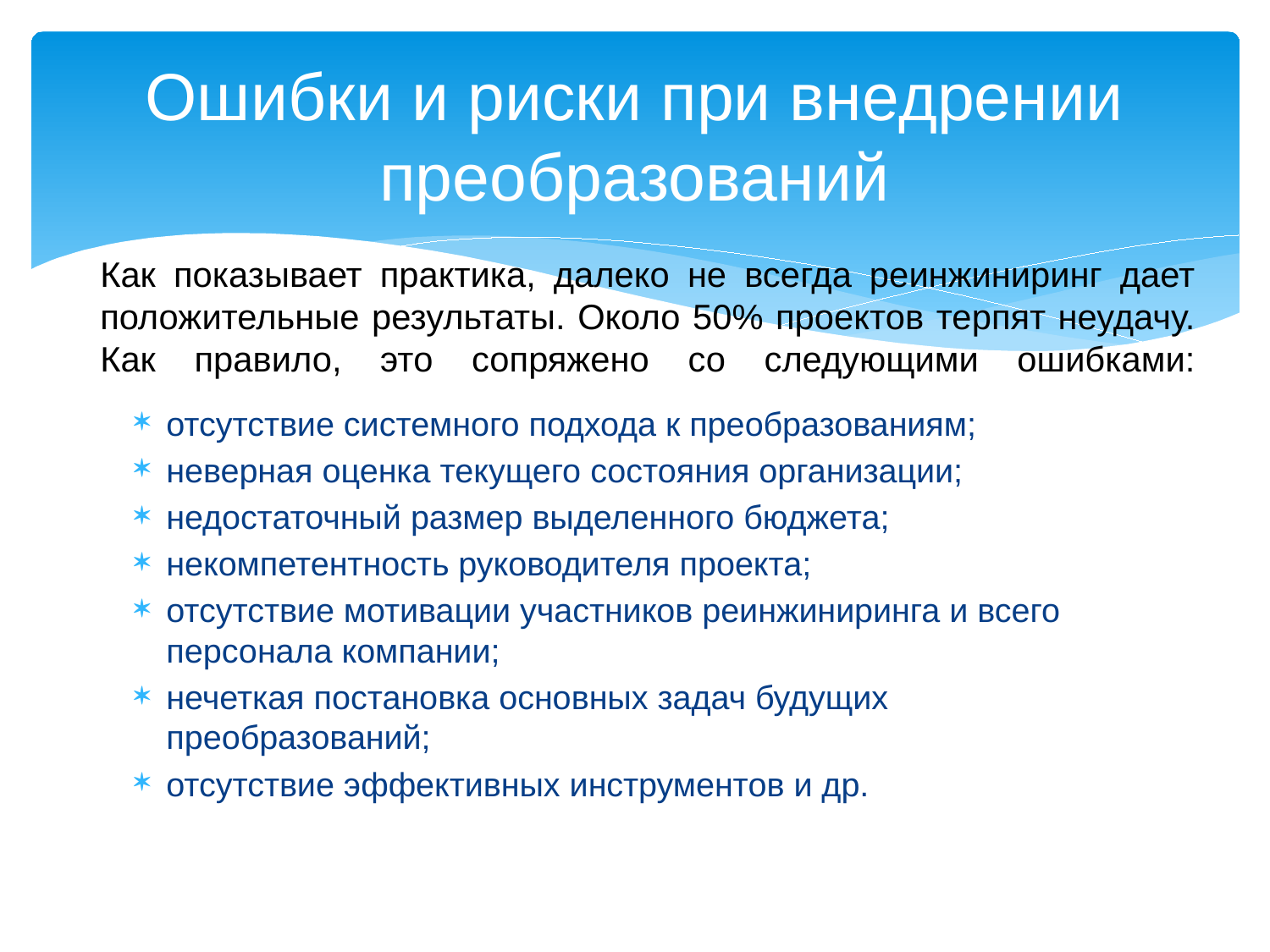

# Ошибки и риски при внедрении преобразований
Как показывает практика, далеко не всегда реинжиниринг дает положительные результаты. Около 50% проектов терпят неудачу. Как правило, это сопряжено со следующими ошибками:
отсутствие системного подхода к преобразованиям;
неверная оценка текущего состояния организации;
недостаточный размер выделенного бюджета;
некомпетентность руководителя проекта;
отсутствие мотивации участников реинжиниринга и всего персонала компании;
нечеткая постановка основных задач будущих преобразований;
отсутствие эффективных инструментов и др.